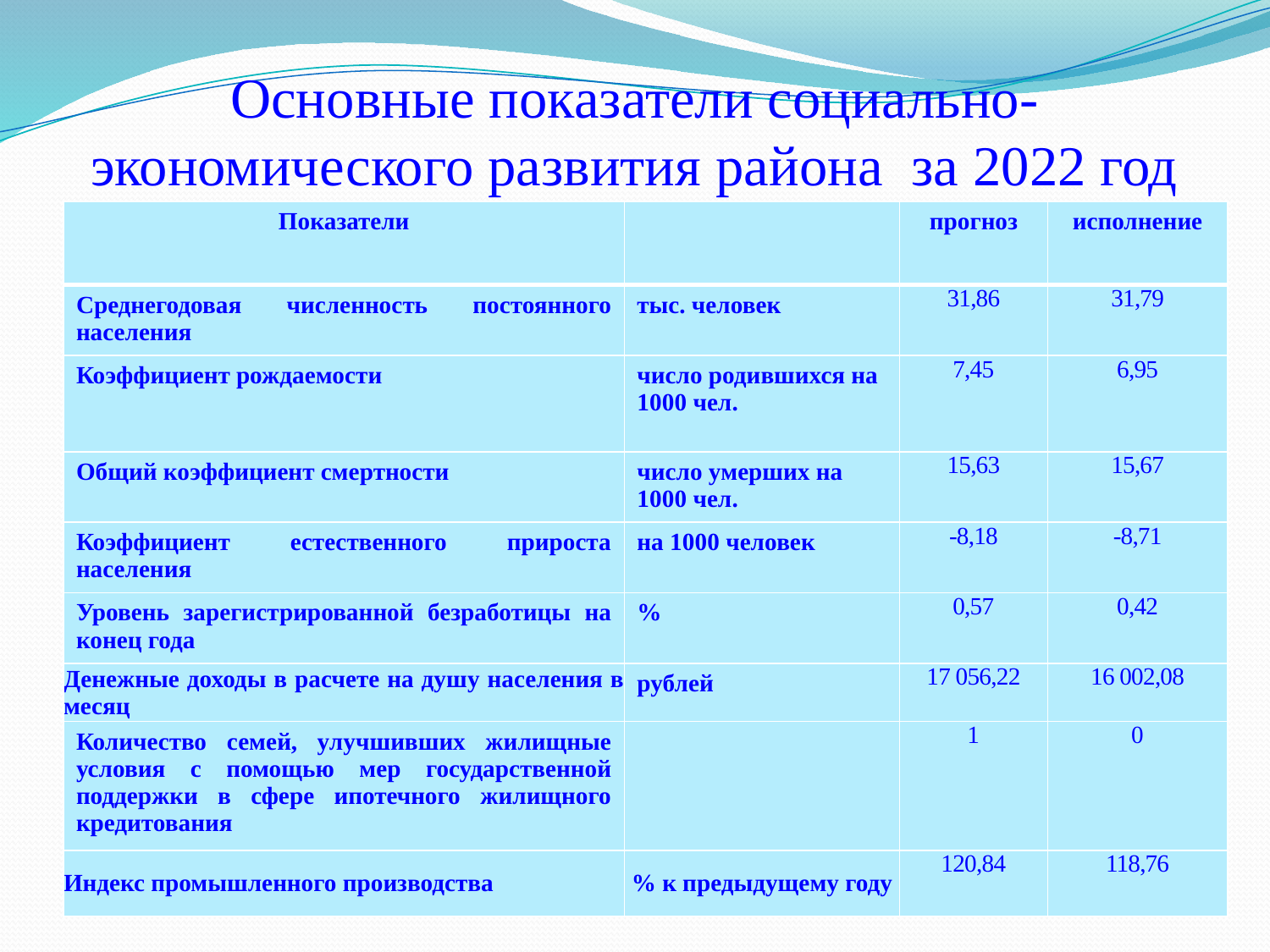

# Основные показатели социально-экономического развития района  за 2022 год
| Показатели |  | прогноз | исполнение |
| --- | --- | --- | --- |
| Среднегодовая численность постоянного населения | тыс. человек | 31,86 | 31,79 |
| Коэффициент рождаемости | число родившихся на 1000 чел. | 7,45 | 6,95 |
| Общий коэффициент смертности | число умерших на 1000 чел. | 15,63 | 15,67 |
| Коэффициент естественного прироста населения | на 1000 человек | -8,18 | -8,71 |
| Уровень зарегистрированной безработицы на конец года | % | 0,57 | 0,42 |
| Денежные доходы в расчете на душу населения в месяц | рублей | 17 056,22 | 16 002,08 |
| Количество семей, улучшивших жилищные условия с помощью мер государственной поддержки в сфере ипотечного жилищного кредитования |  | 1 | 0 |
| Индекс промышленного производства | % к предыдущему году | 120,84 | 118,76 |